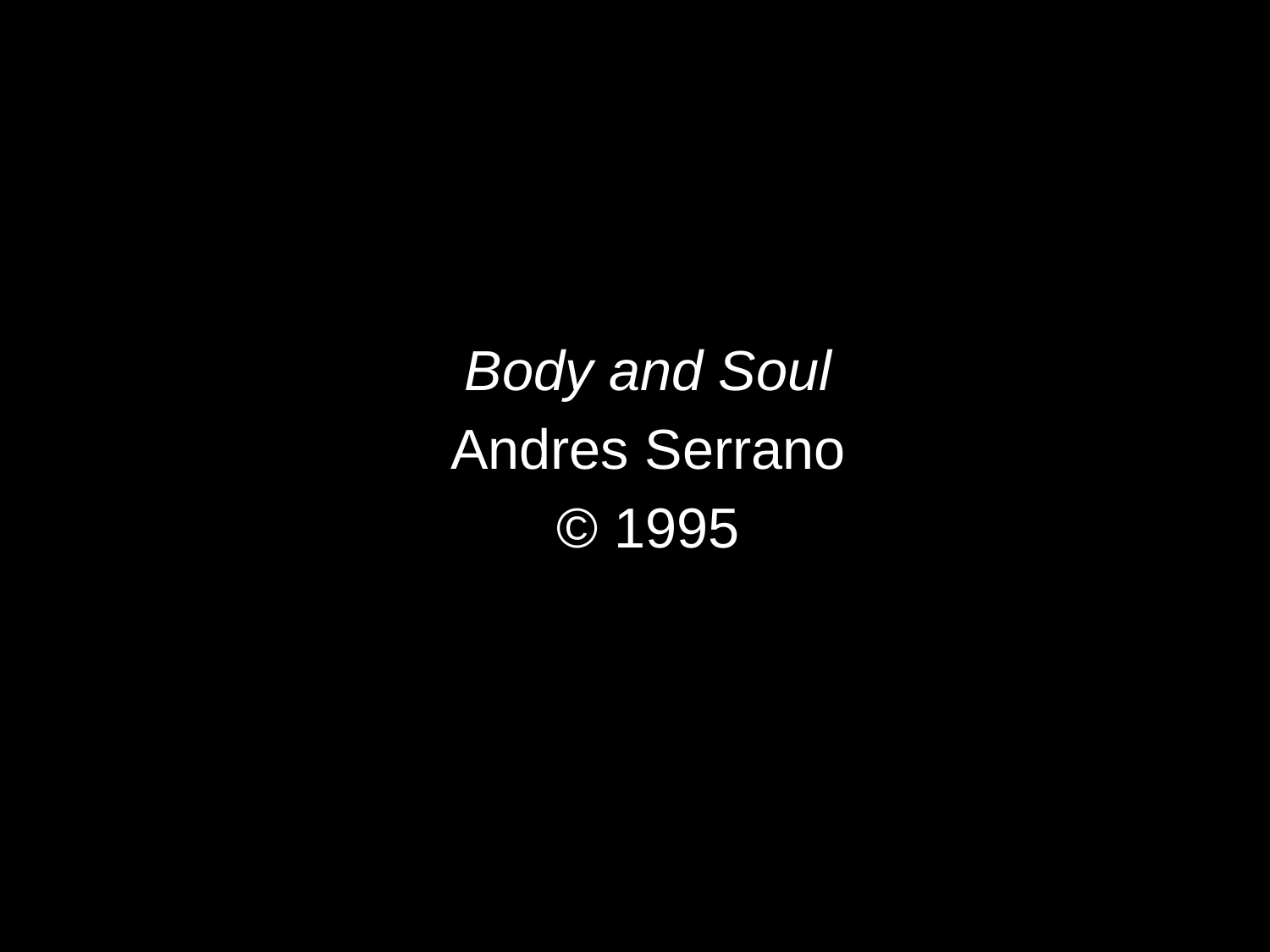

Body and Soul
Andres Serrano
© 1995